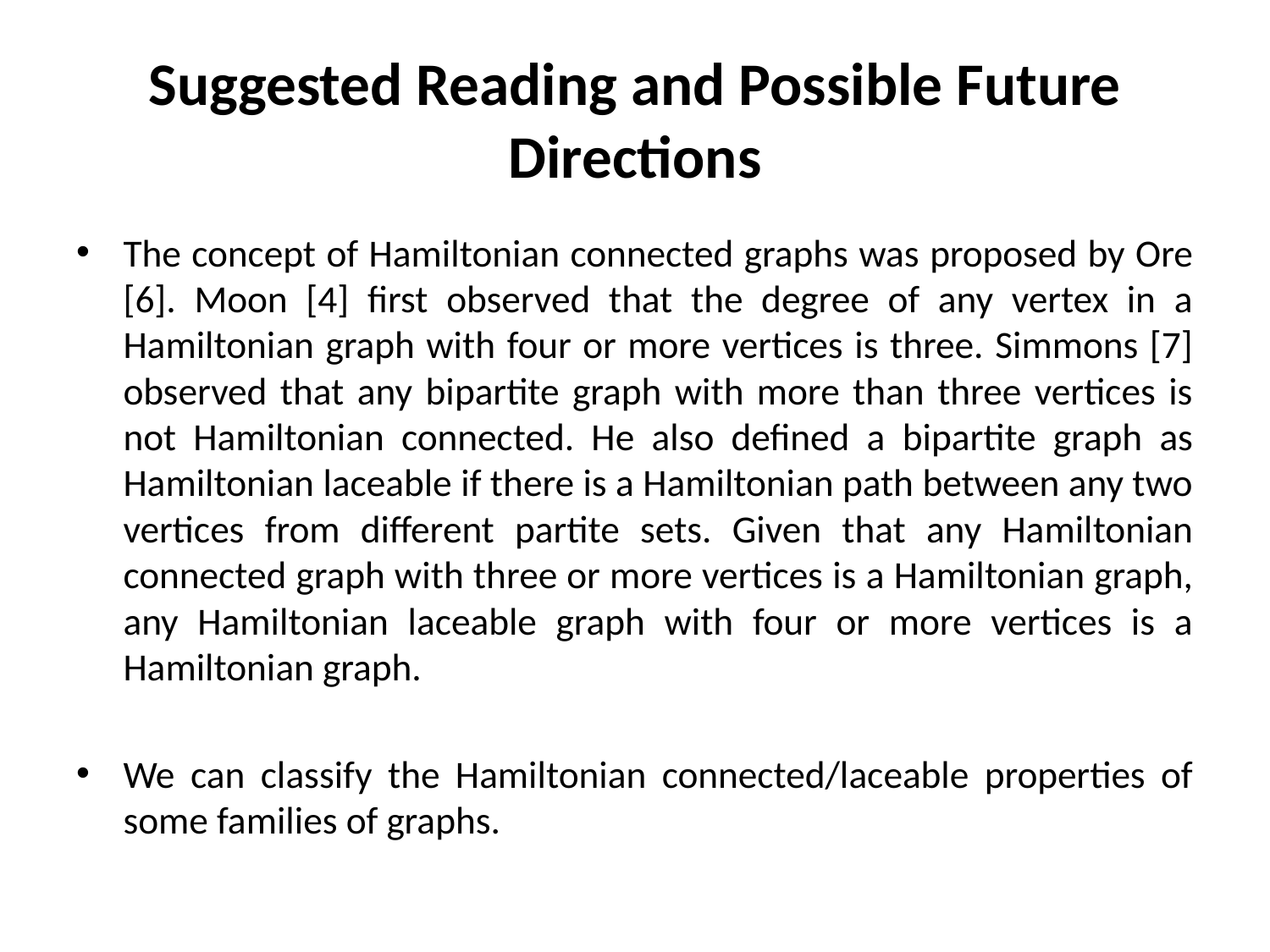

# Suggested Reading and Possible Future Directions
The concept of Hamiltonian connected graphs was proposed by Ore [6]. Moon [4] first observed that the degree of any vertex in a Hamiltonian graph with four or more vertices is three. Simmons [7] observed that any bipartite graph with more than three vertices is not Hamiltonian connected. He also defined a bipartite graph as Hamiltonian laceable if there is a Hamiltonian path between any two vertices from different partite sets. Given that any Hamiltonian connected graph with three or more vertices is a Hamiltonian graph, any Hamiltonian laceable graph with four or more vertices is a Hamiltonian graph.

We can classify the Hamiltonian connected/laceable properties of some families of graphs.